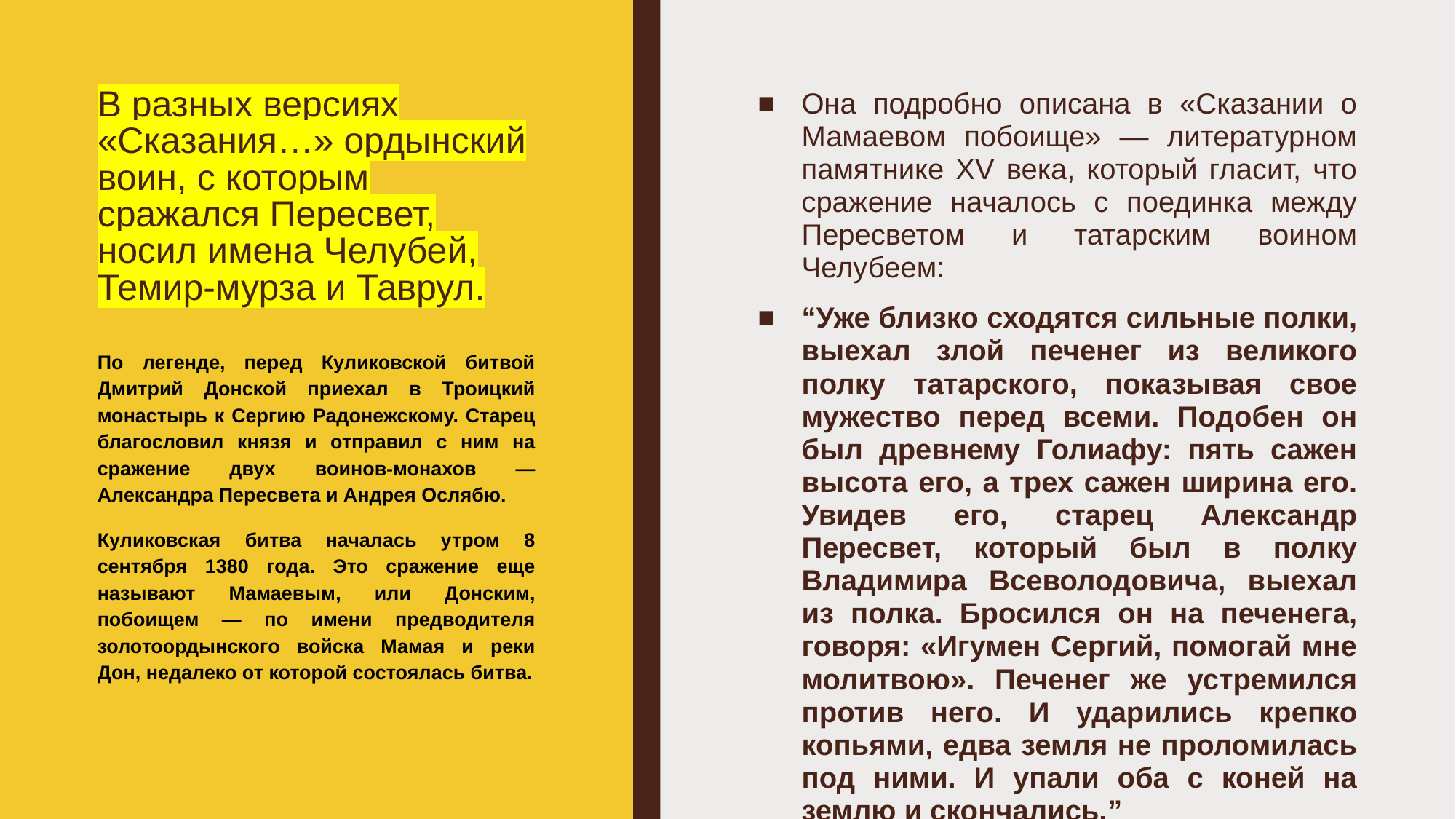

# В разных версиях «Сказания…» ордынский воин, с которым сражался Пересвет, носил имена Челубей, Темир-мурза и Таврул.
Она подробно описана в «Сказании о Мамаевом побоище» — литературном памятнике XV века, который гласит, что сражение началось с поединка между Пересветом и татарским воином Челубеем:
“Уже близко сходятся сильные полки, выехал злой печенег из великого полку татарского, показывая свое мужество перед всеми. Подобен он был древнему Голиафу: пять сажен высота его, а трех сажен ширина его. Увидев его, старец Александр Пересвет, который был в полку Владимира Всеволодовича, выехал из полка. Бросился он на печенега, говоря: «Игумен Сергий, помогай мне молитвою». Печенег же устремился против него. И ударились крепко копьями, едва земля не проломилась под ними. И упали оба с коней на землю и скончались.”
По легенде, перед Куликовской битвой Дмитрий Донской приехал в Троицкий монастырь к Сергию Радонежскому. Старец благословил князя и отправил с ним на сражение двух воинов-монахов — Александра Пересвета и Андрея Ослябю.
Куликовская битва началась утром 8 сентября 1380 года. Это сражение еще называют Мамаевым, или Донским, побоищем — по имени предводителя золотоордынского войска Мамая и реки Дон, недалеко от которой состоялась битва.